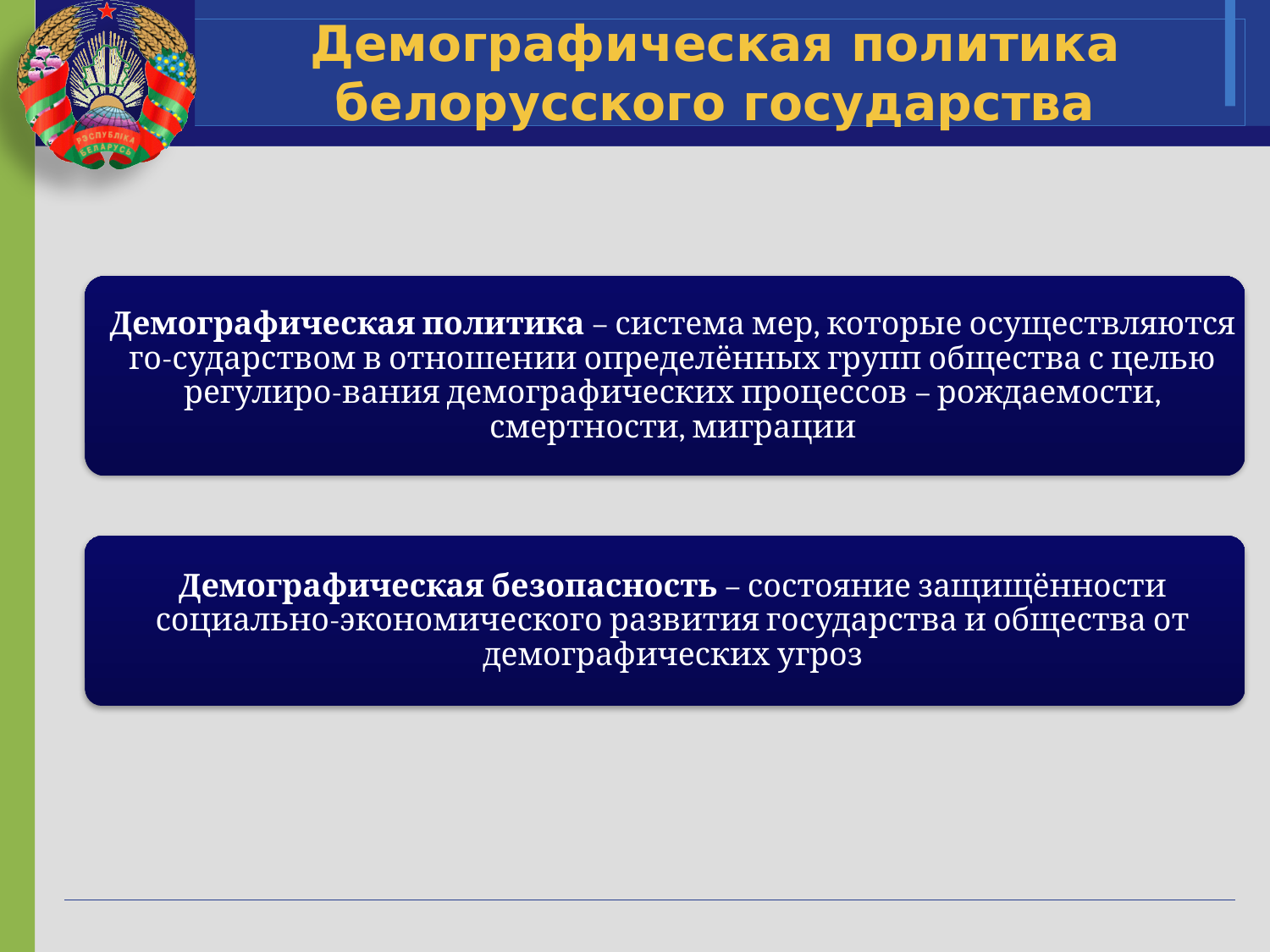

# Демографическая политика белорусского государства

Демографическая политика – система мер, которые осуществляются го-сударством в отношении определённых групп общества с целью регулиро-вания демографических процессов – рождаемости, смертности, миграции

Демографическая безопасность – состояние защищённости социально-экономического развития государства и общества от демографических угроз